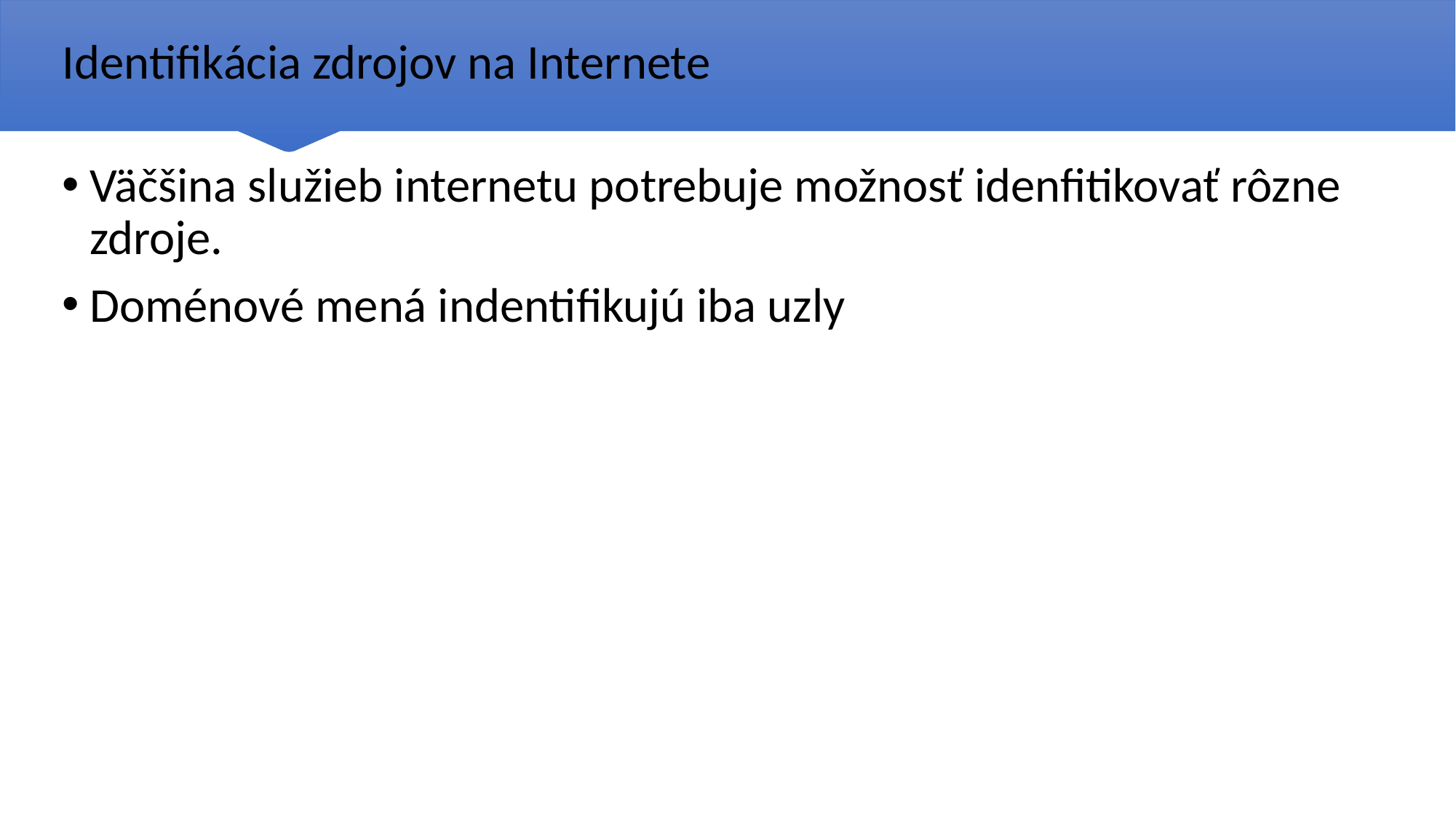

# Identifikácia zdrojov na Internete
Väčšina služieb internetu potrebuje možnosť idenfitikovať rôzne zdroje.
Doménové mená indentifikujú iba uzly